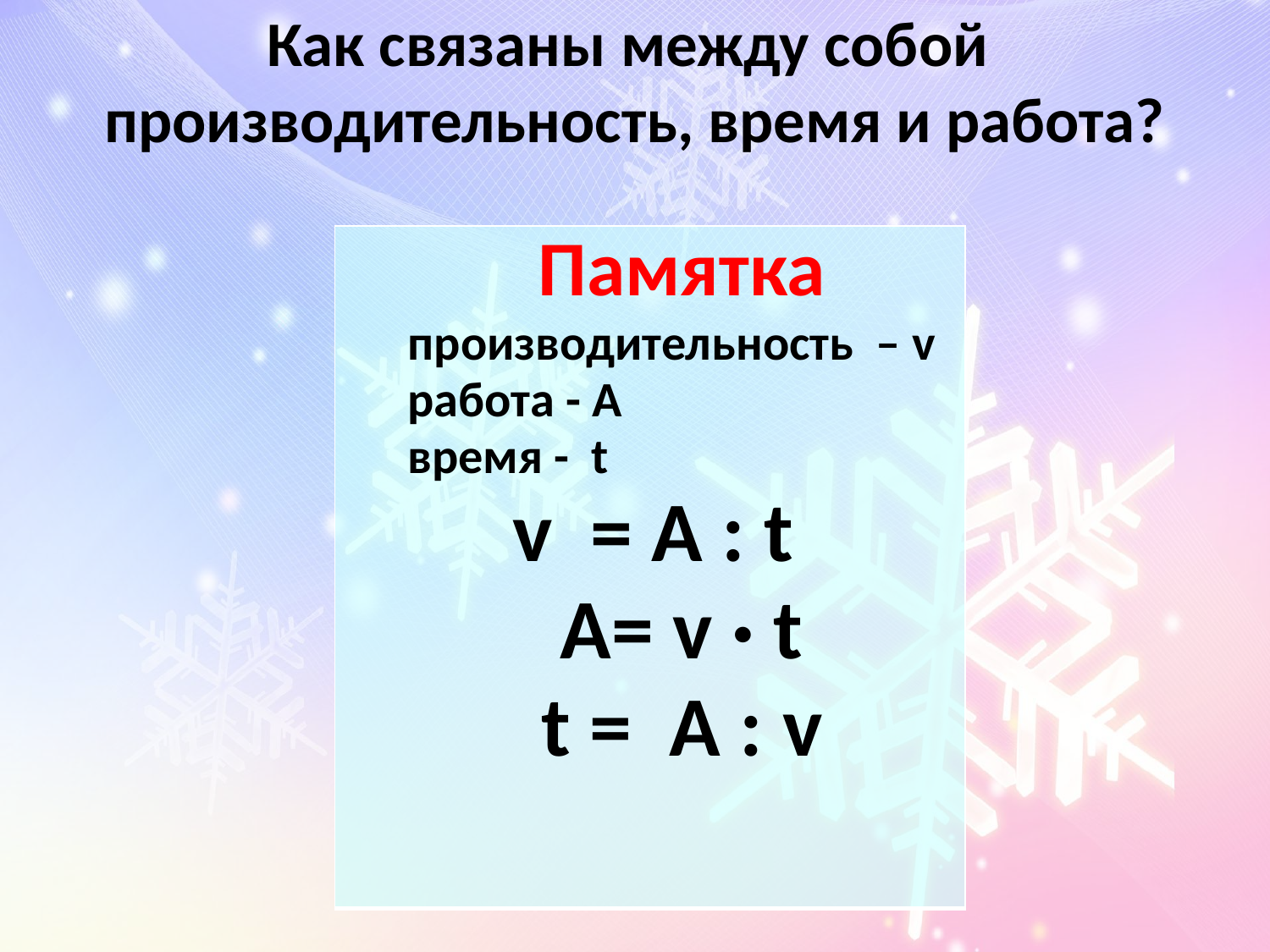

# Как связаны между собой производительность, время и работа?
| Памятка производительность – v работа - А время - t v = А : t А= v · t t = А : v |
| --- |